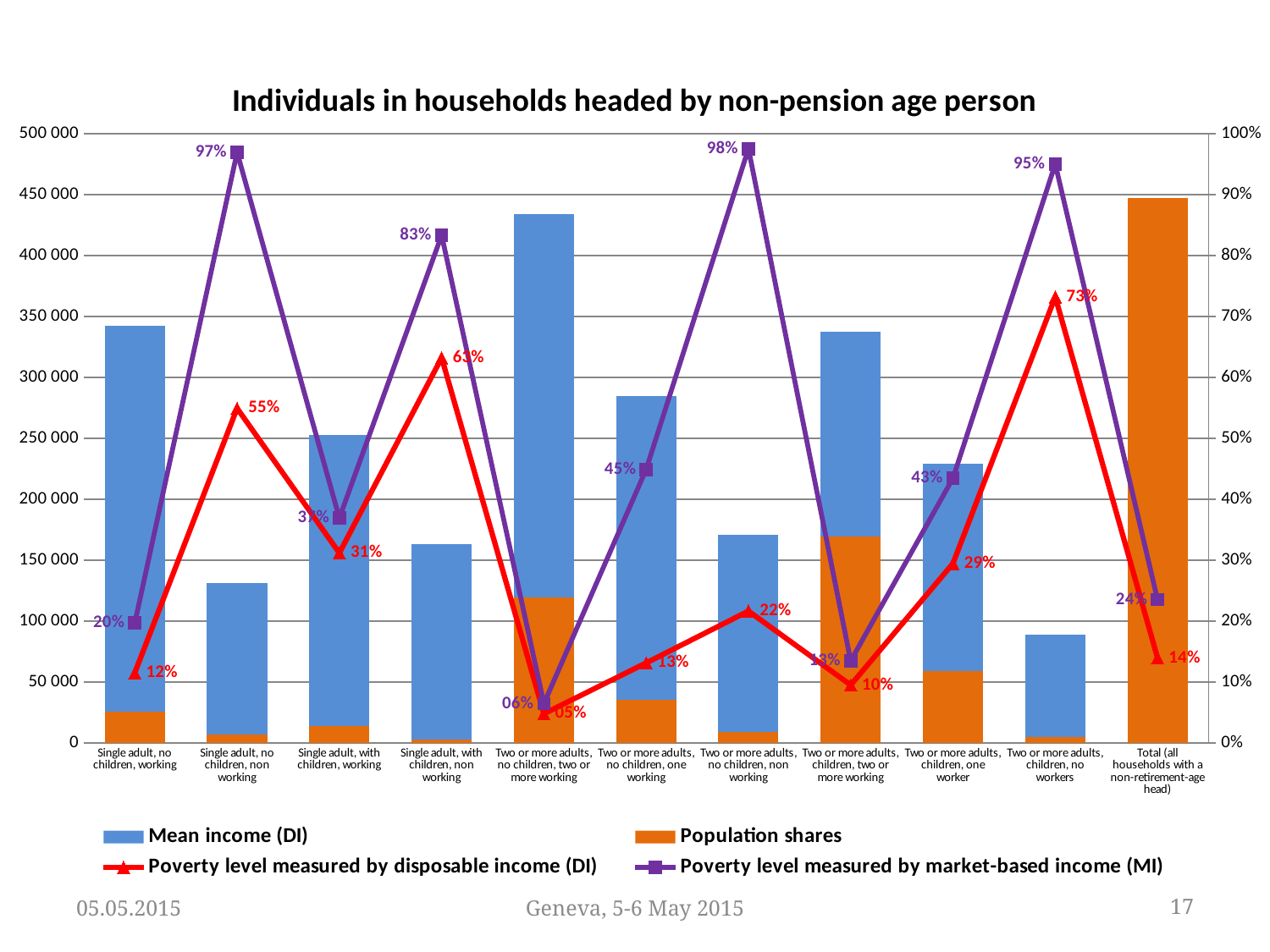

### Chart: Individuals in households headed by non-pension age person

| Category | Mean income (DI) | Population shares | Poverty level measured by disposable income (DI) | Poverty level measured by market-based income (MI) |
|---|---|---|---|---|
| Single adult, no children, working | 342213.89843159687 | 0.051389103783540946 | 0.11536603463784716 | 0.19709929709365592 |
| Single adult, no children, non working | 131407.01707551043 | 0.014185499311696485 | 0.5494480376284614 | 0.9693864220077125 |
| Single adult, with children, working | 252959.99415468707 | 0.027529032995899753 | 0.3119197000024733 | 0.36925500526504446 |
| Single adult, with children, non working | 163533.64950960298 | 0.005831657523005514 | 0.6323630368196526 | 0.8334164427676106 |
| Two or more adults, no children, two or more working | 434100.024562969 | 0.23938148342458265 | 0.04820413561241322 | 0.0647642863625905 |
| Two or more adults, no children, one working | 284541.8334292353 | 0.071216655384131 | 0.13149307031506505 | 0.4491351462058006 |
| Two or more adults, no children, non working | 170757.0723487558 | 0.01843642986360861 | 0.21657335343430278 | 0.9753231227261651 |
| Two or more adults, children, two or more working | 337514.5090414772 | 0.33871763032840874 | 0.09525602807296546 | 0.13487776754278966 |
| Two or more adults, children, one worker | 229514.0035222406 | 0.11774711242744113 | 0.2948090966101608 | 0.4348012875829393 |
| Two or more adults, children, no workers | 89279.9400911621 | 0.009659537696002939 | 0.732283516680131 | 0.9501452739226756 |
| Total (all households with a non-retirement-age head) | 332086.65484274086 | 0.8940558055646894 | 0.1397080988626718 | 0.23532968397620066 |
05.05.2015
Geneva, 5-6 May 2015
17